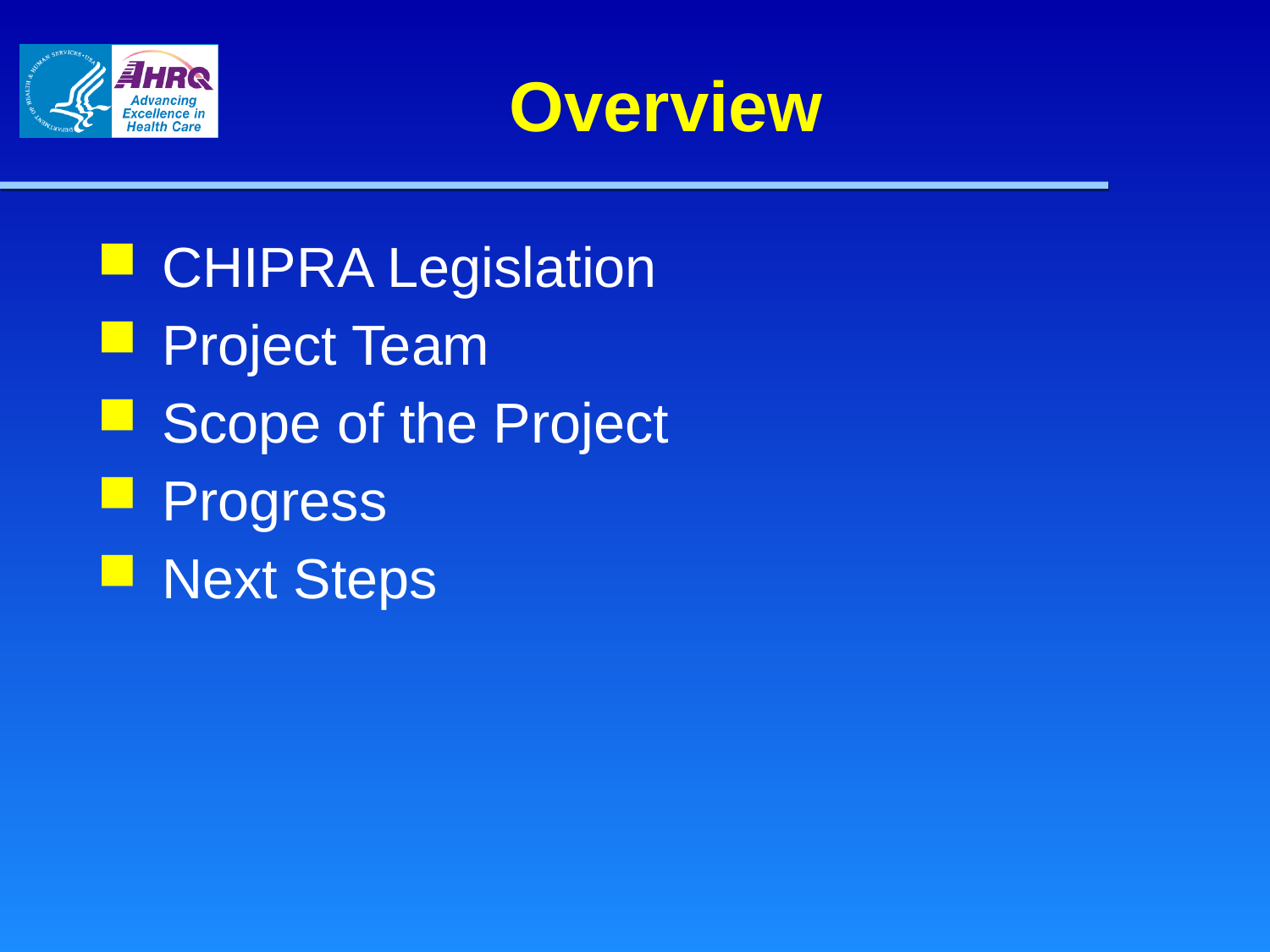

# Overview
CHIPRA Legislation
Project Team
Scope of the Project
Progress
Next Steps